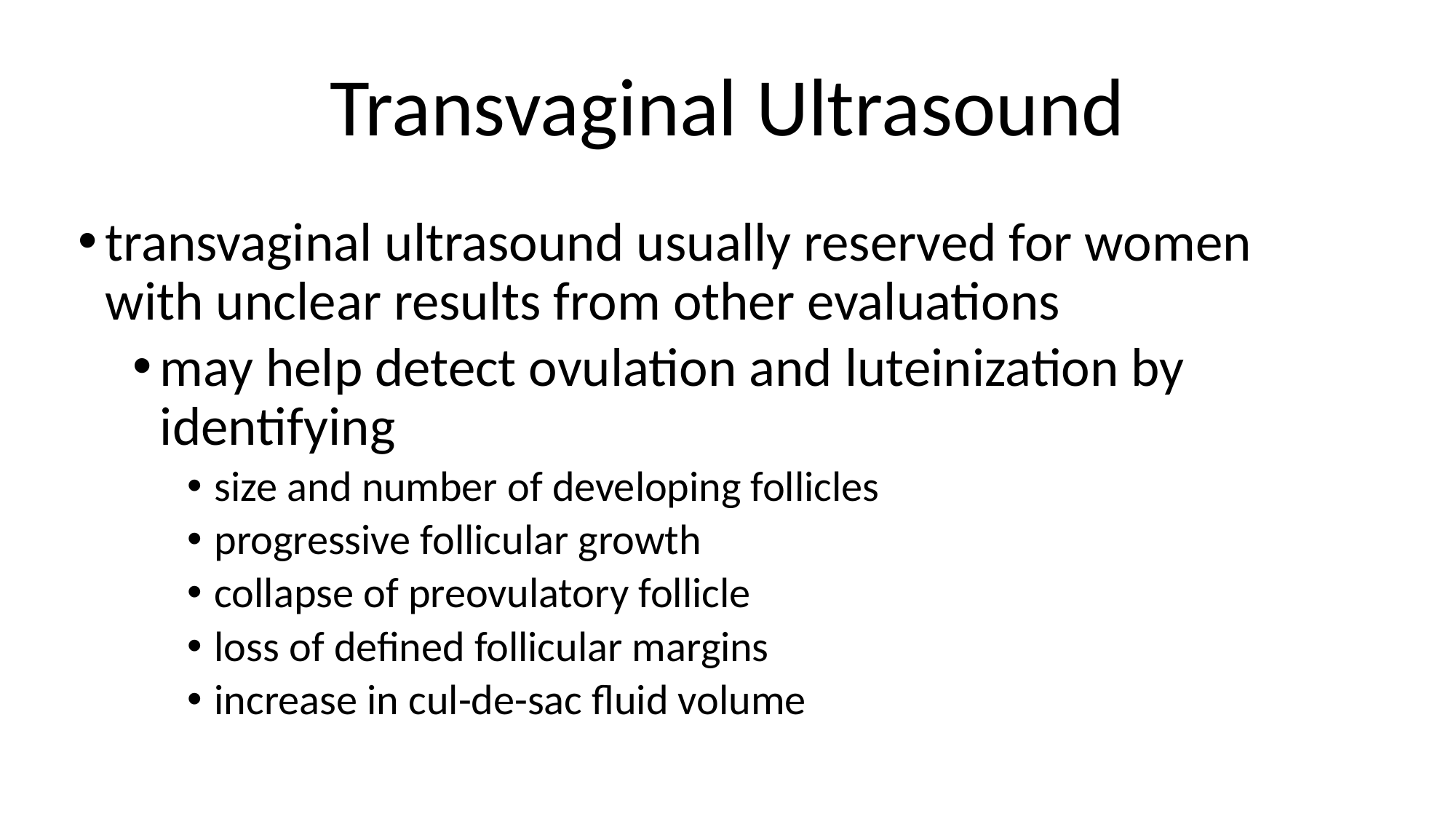

# Transvaginal Ultrasound
transvaginal ultrasound usually reserved for women with unclear results from other evaluations
may help detect ovulation and luteinization by identifying
size and number of developing follicles
progressive follicular growth
collapse of preovulatory follicle
loss of defined follicular margins
increase in cul-de-sac fluid volume